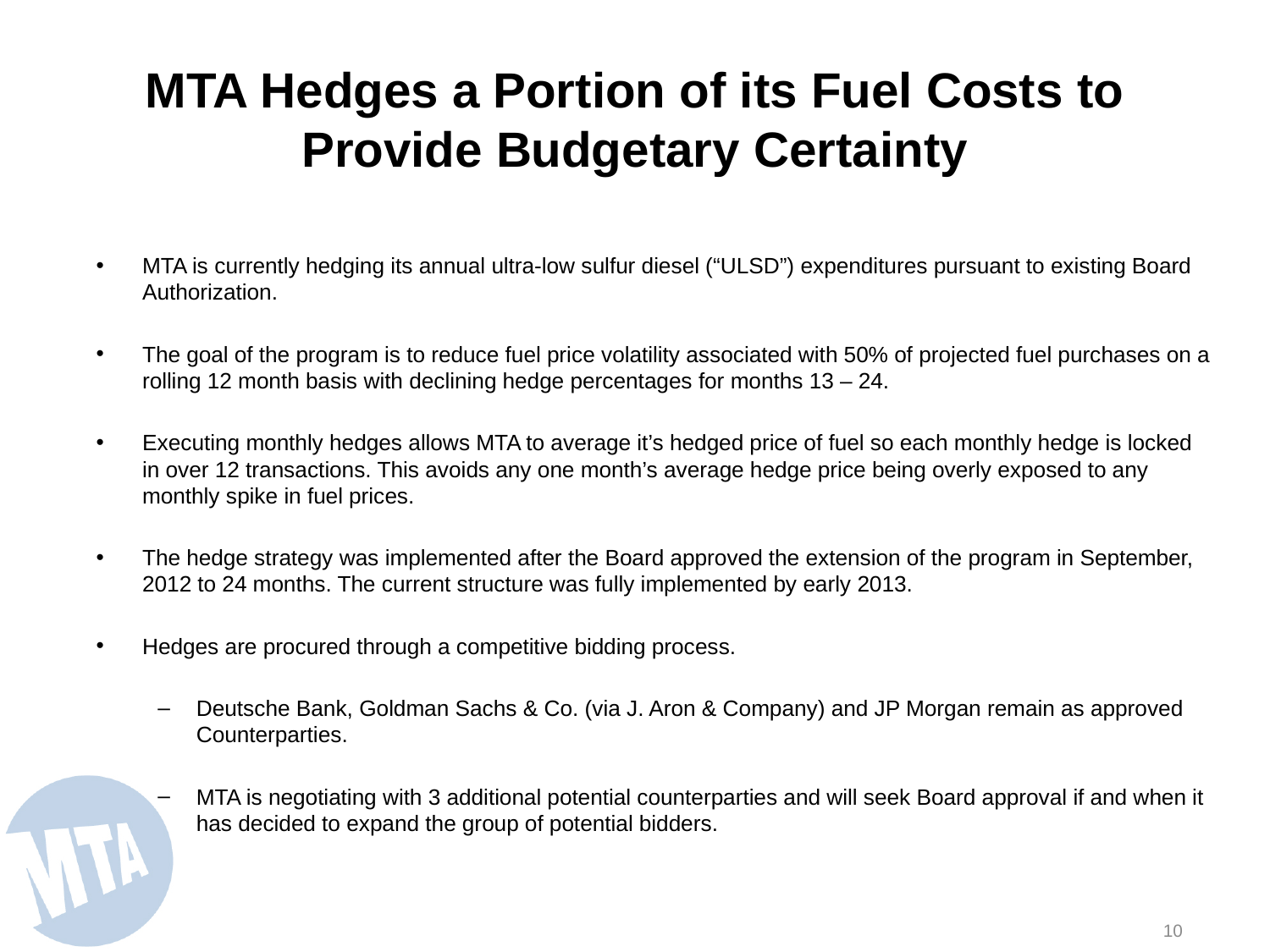

# MTA Hedges a Portion of its Fuel Costs to Provide Budgetary Certainty

MTA is currently hedging its annual ultra-low sulfur diesel (“ULSD”) expenditures pursuant to existing Board Authorization.

The goal of the program is to reduce fuel price volatility associated with 50% of projected fuel purchases on a rolling 12 month basis with declining hedge percentages for months 13 – 24.

Executing monthly hedges allows MTA to average it’s hedged price of fuel so each monthly hedge is locked in over 12 transactions. This avoids any one month’s average hedge price being overly exposed to any monthly spike in fuel prices.

The hedge strategy was implemented after the Board approved the extension of the program in September, 2012 to 24 months. The current structure was fully implemented by early 2013.

Hedges are procured through a competitive bidding process.

Deutsche Bank, Goldman Sachs & Co. (via J. Aron & Company) and JP Morgan remain as approved Counterparties.

MTA is negotiating with 3 additional potential counterparties and will seek Board approval if and when it has decided to expand the group of potential bidders.

10